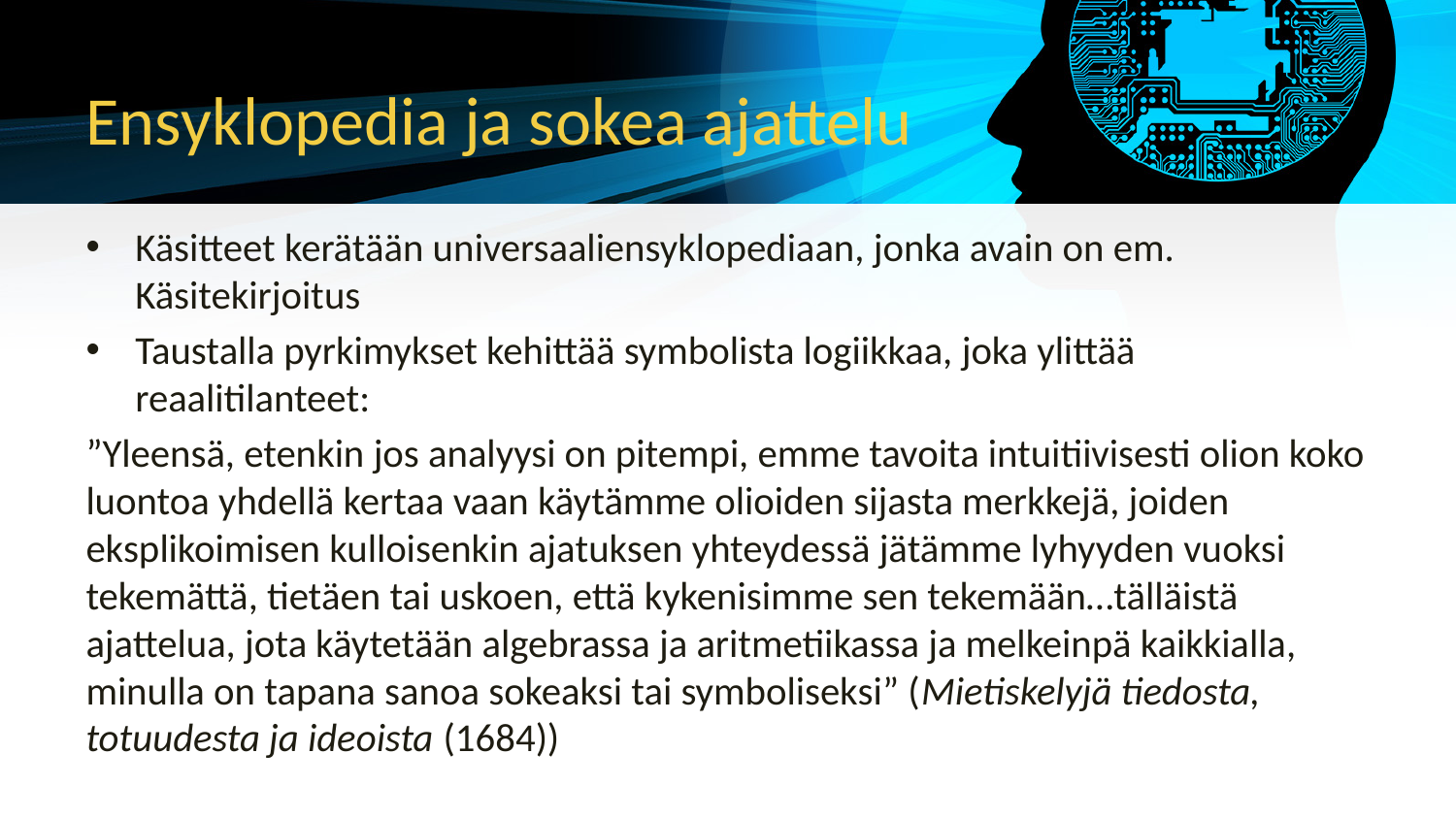

# Ensyklopedia ja sokea ajattelu
Käsitteet kerätään universaaliensyklopediaan, jonka avain on em. Käsitekirjoitus
Taustalla pyrkimykset kehittää symbolista logiikkaa, joka ylittää reaalitilanteet:
”Yleensä, etenkin jos analyysi on pitempi, emme tavoita intuitiivisesti olion koko luontoa yhdellä kertaa vaan käytämme olioiden sijasta merkkejä, joiden eksplikoimisen kulloisenkin ajatuksen yhteydessä jätämme lyhyyden vuoksi tekemättä, tietäen tai uskoen, että kykenisimme sen tekemään…tälläistä ajattelua, jota käytetään algebrassa ja aritmetiikassa ja melkeinpä kaikkialla, minulla on tapana sanoa sokeaksi tai symboliseksi” (Mietiskelyjä tiedosta, totuudesta ja ideoista (1684))